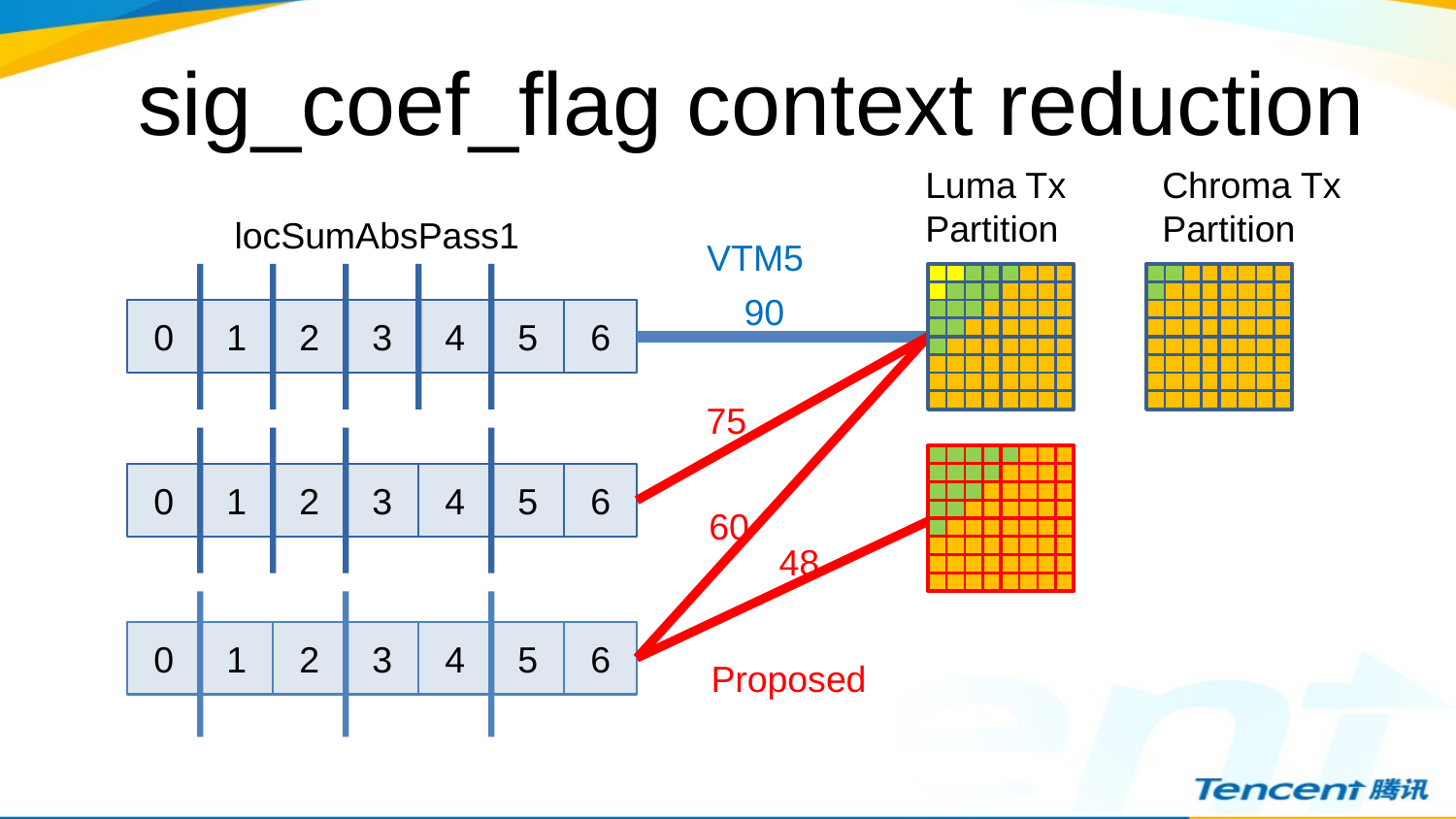

sig_coef_flag context reduction
Luma Tx
Partition
Chroma Tx
Partition
locSumAbsPass1
VTM5

90
0
1
2
1
3
4
5
6

75

0
1
2
1
3
4
5
6
60

48

0
1
2
1
3
4
5
6
Proposed